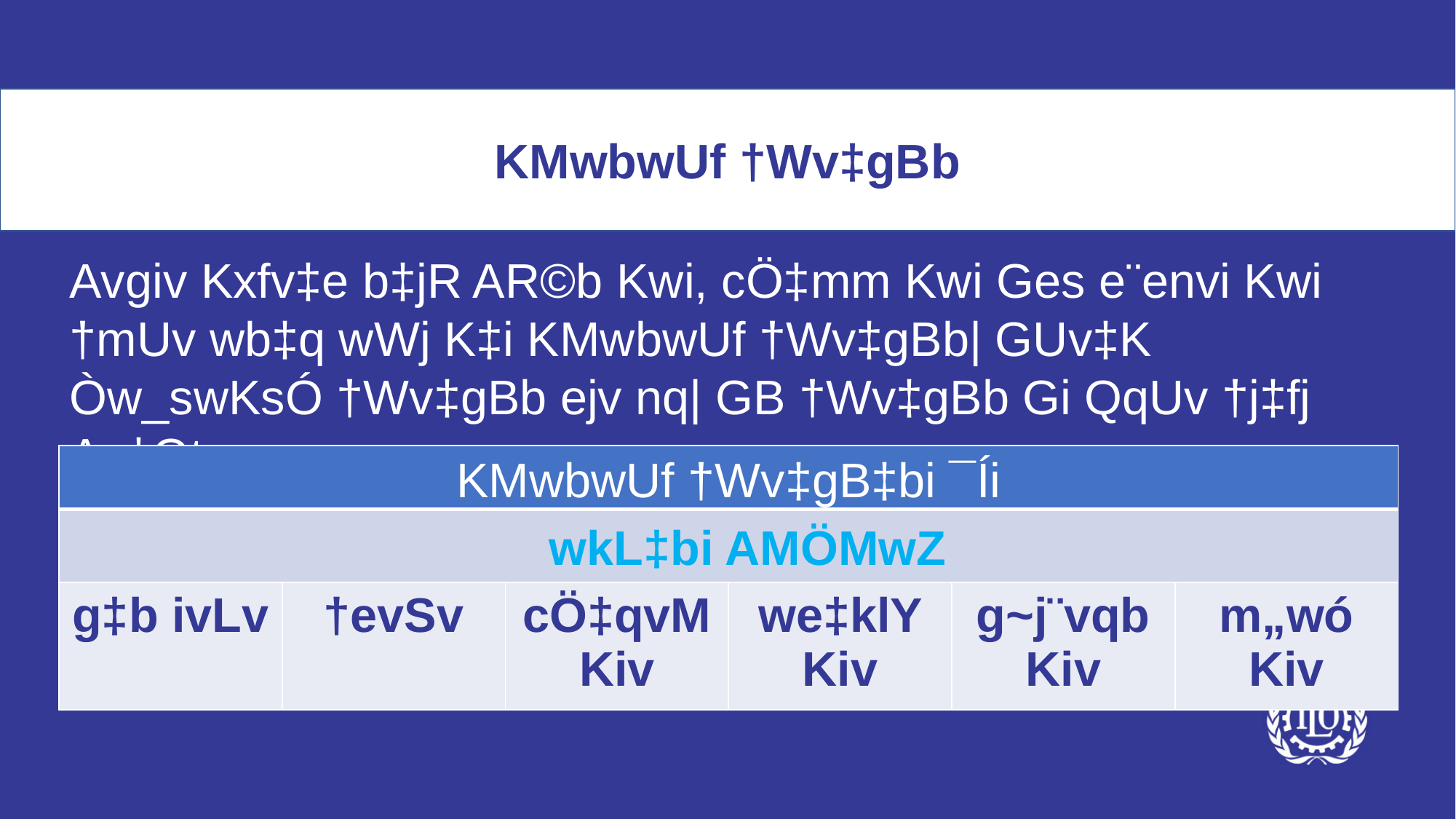

KMwbwUf †Wv‡gBb
Avgiv Kxfv‡e b‡jR AR©b Kwi, cÖ‡mm Kwi Ges e¨envi Kwi †mUv wb‡q wWj K‡i KMwbwUf †Wv‡gBb| GUv‡K Òw_swKsÓ †Wv‡gBb ejv nq| GB †Wv‡gBb Gi QqUv †j‡fj Av‡Qt
KMwbwUf †Wv‡gB‡bi ¯Íi
|  |  |  |  |  |  |
| --- | --- | --- | --- | --- | --- |
|  |  |  |  |  |  |
| g‡b ivLv | †evSv | cÖ‡qvM Kiv | we‡k­lY Kiv | g~j¨vqb Kiv | m„wó Kiv |
wkL‡bi AMÖMwZ